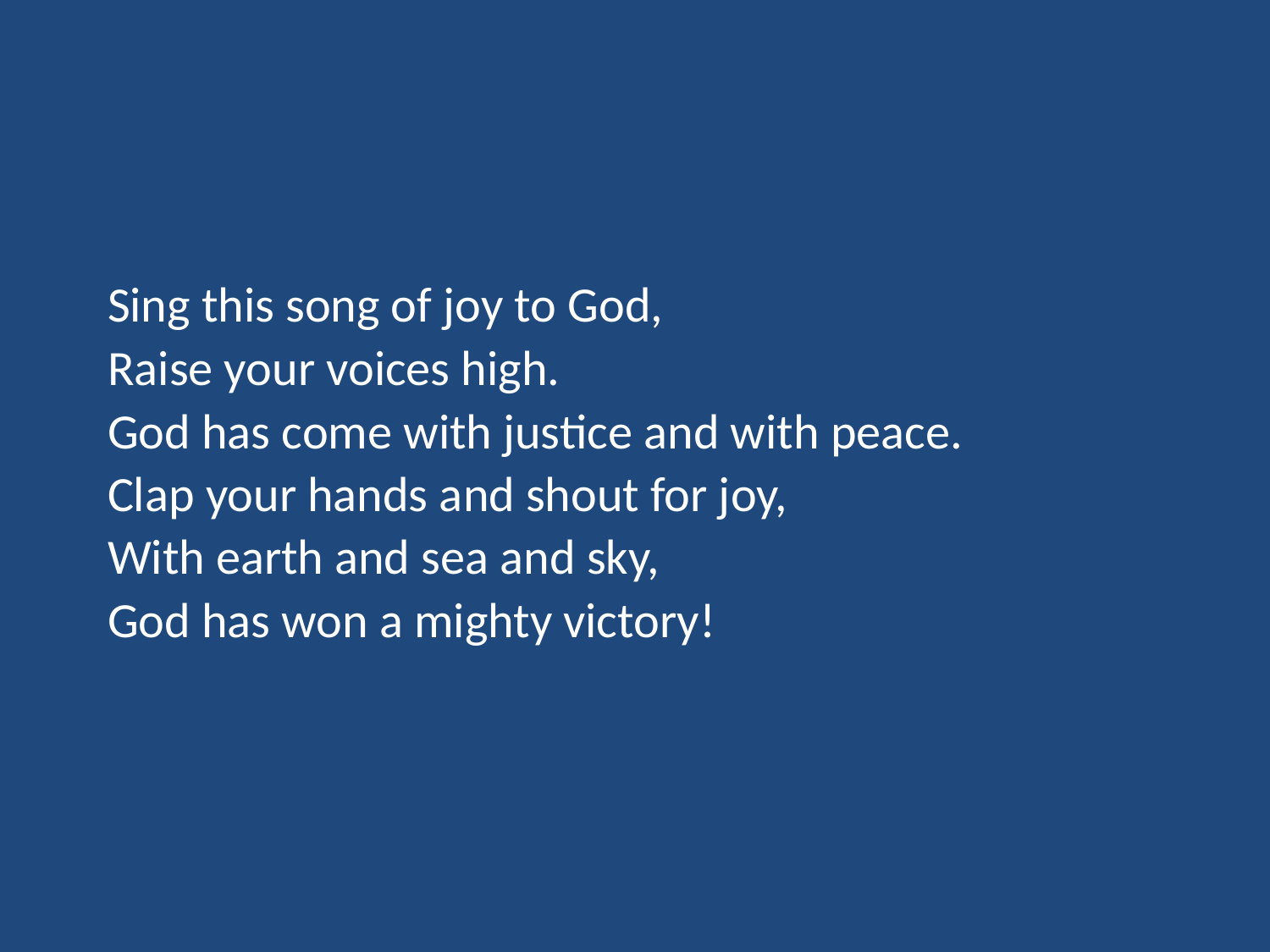

Sing this song of joy to God,
Raise your voices high.
God has come with justice and with peace.
Clap your hands and shout for joy,
With earth and sea and sky,
God has won a mighty victory!